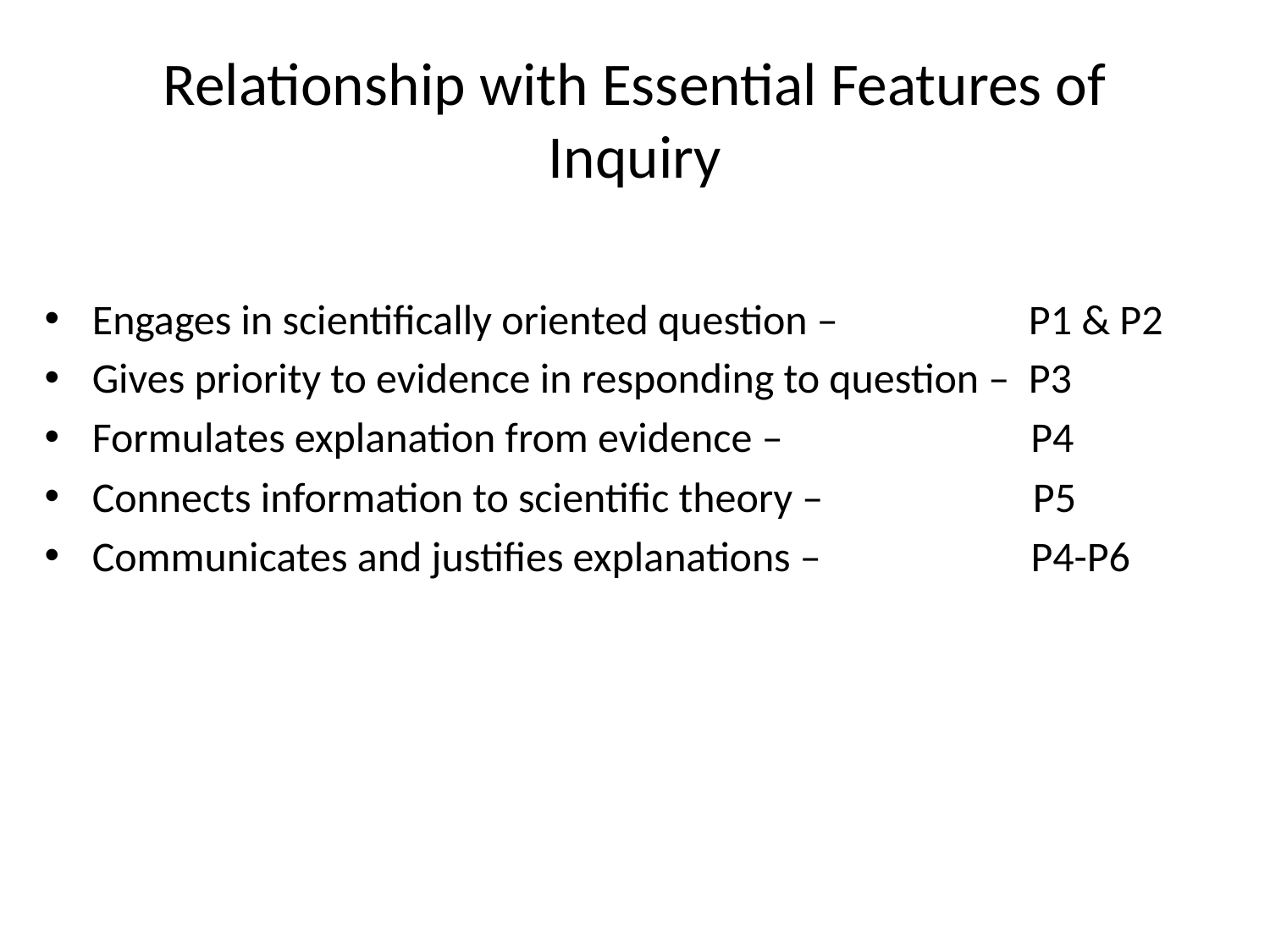

# Relationship with Essential Features of Inquiry
Engages in scientifically oriented question –                    P1 & P2
Gives priority to evidence in responding to question –  P3
Formulates explanation from evidence –                          P4
Connects information to scientific theory –                      P5
Communicates and justifies explanations –                      P4-P6